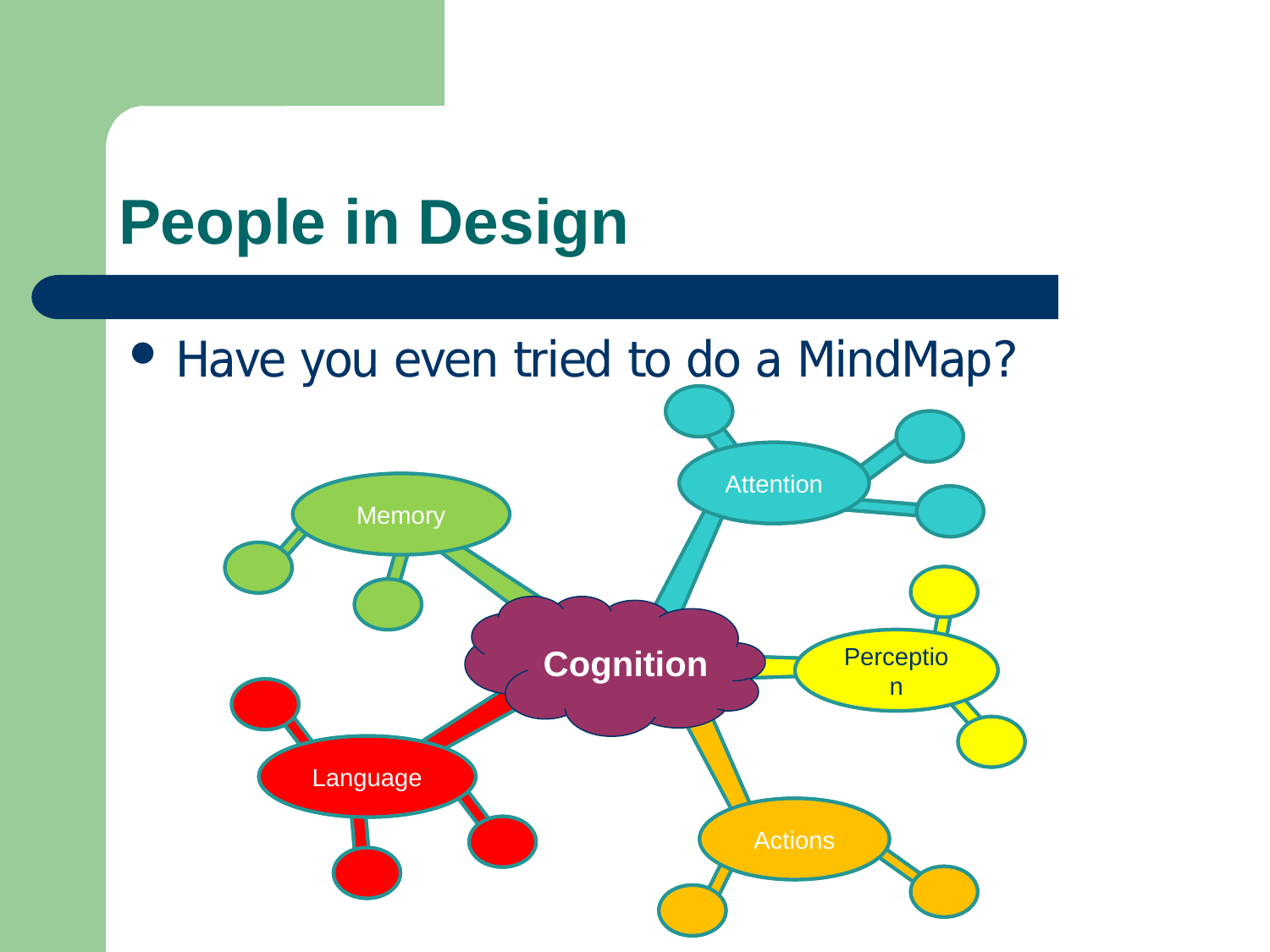

# People in Design
Have you even tried to do a MindMap?

Attention

Memory

Perception

Language

Actions

Attention

Memory

Perception

Language

Actions

Cognition